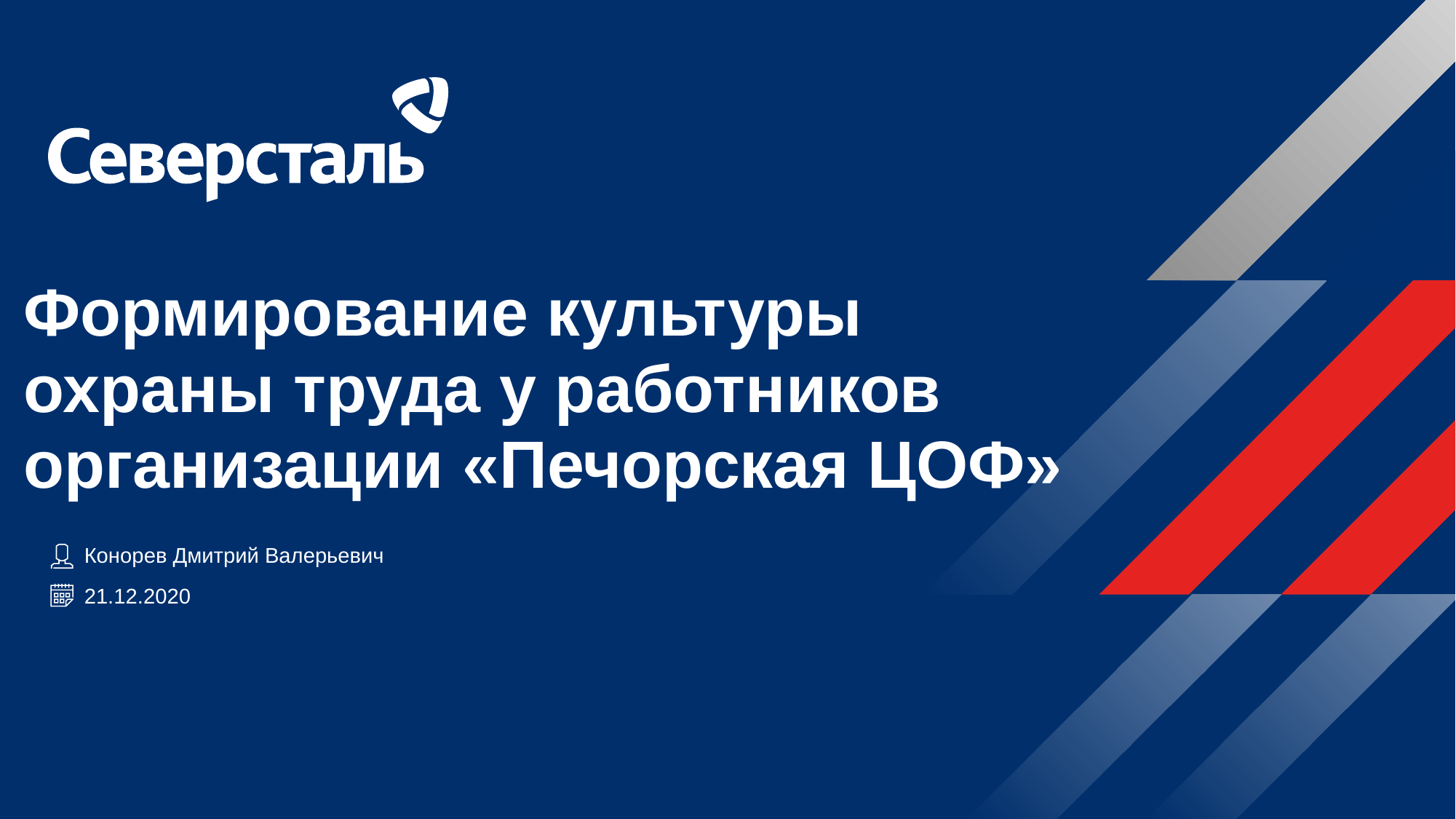

Формирование культуры охраны труда у работников организации «Печорская ЦОФ»
Конорев Дмитрий Валерьевич
21.12.2020